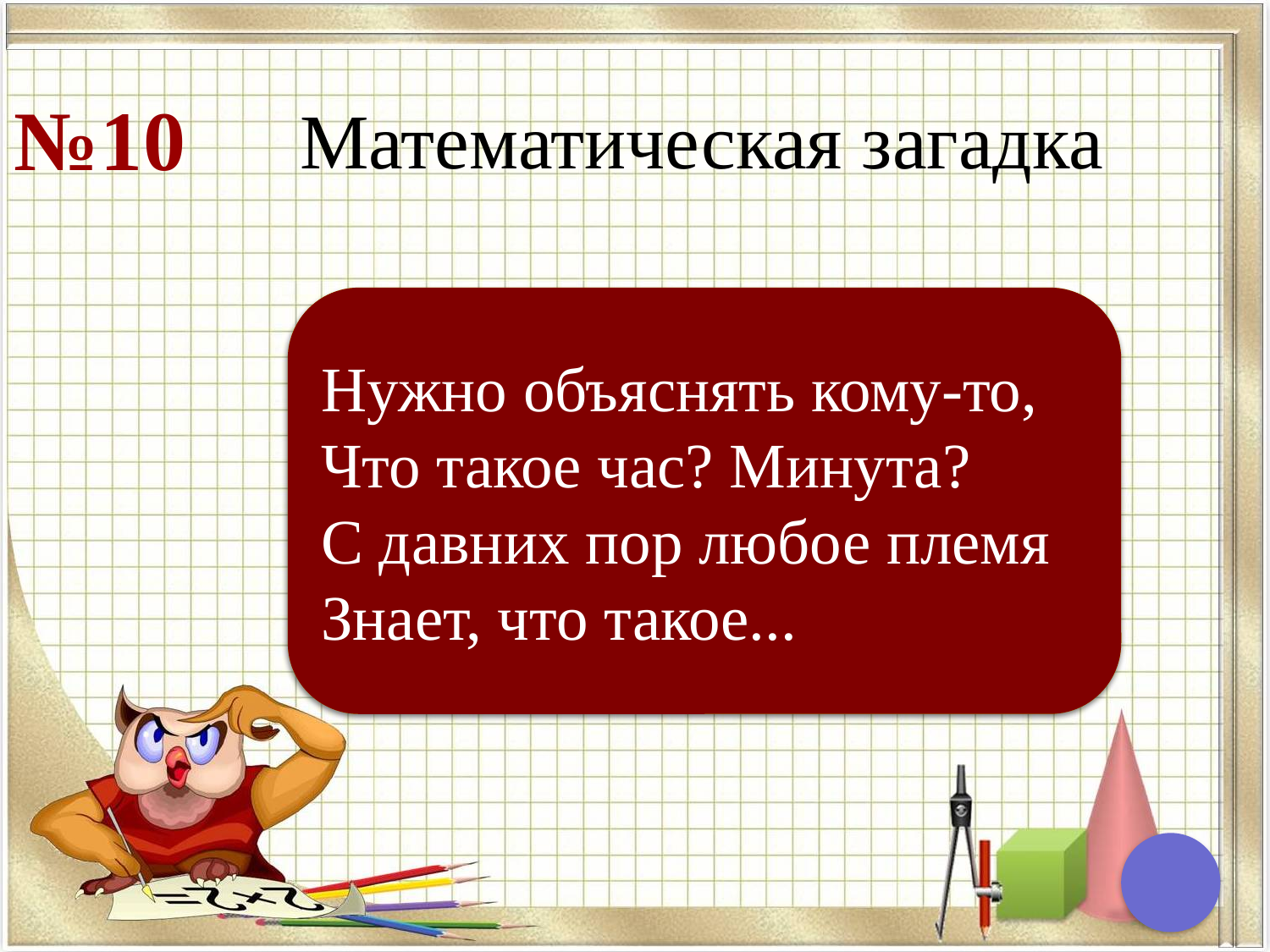

# Математическая загадка
№10
ВРЕМЯ
Нужно объяснять кому-то,
Что такое час? Минута?
С давних пор любое племя
Знает, что такое...